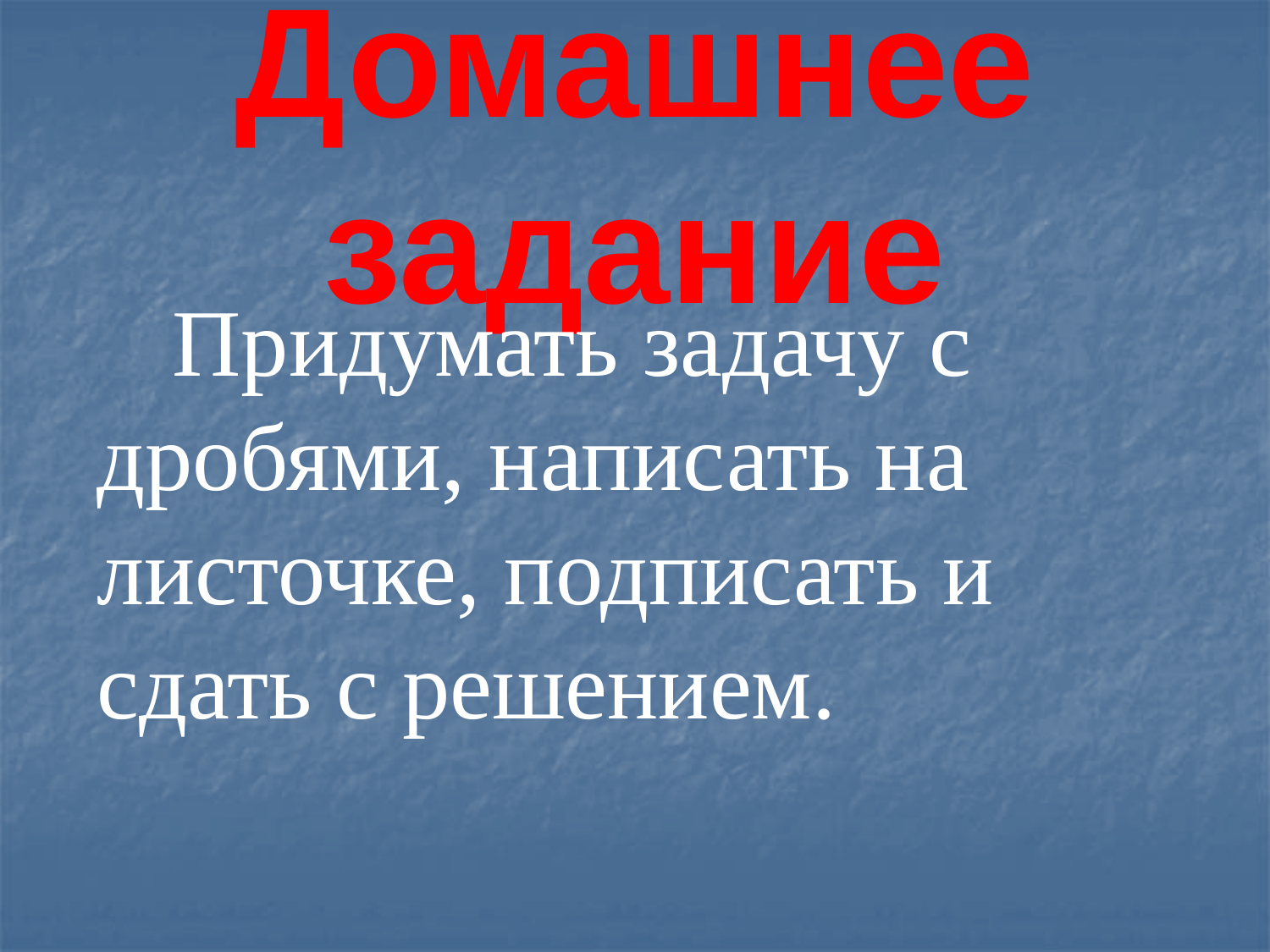

# Домашнее задание
       Придумать задачу с дробями, написать на листочке, подписать и сдать с решением.